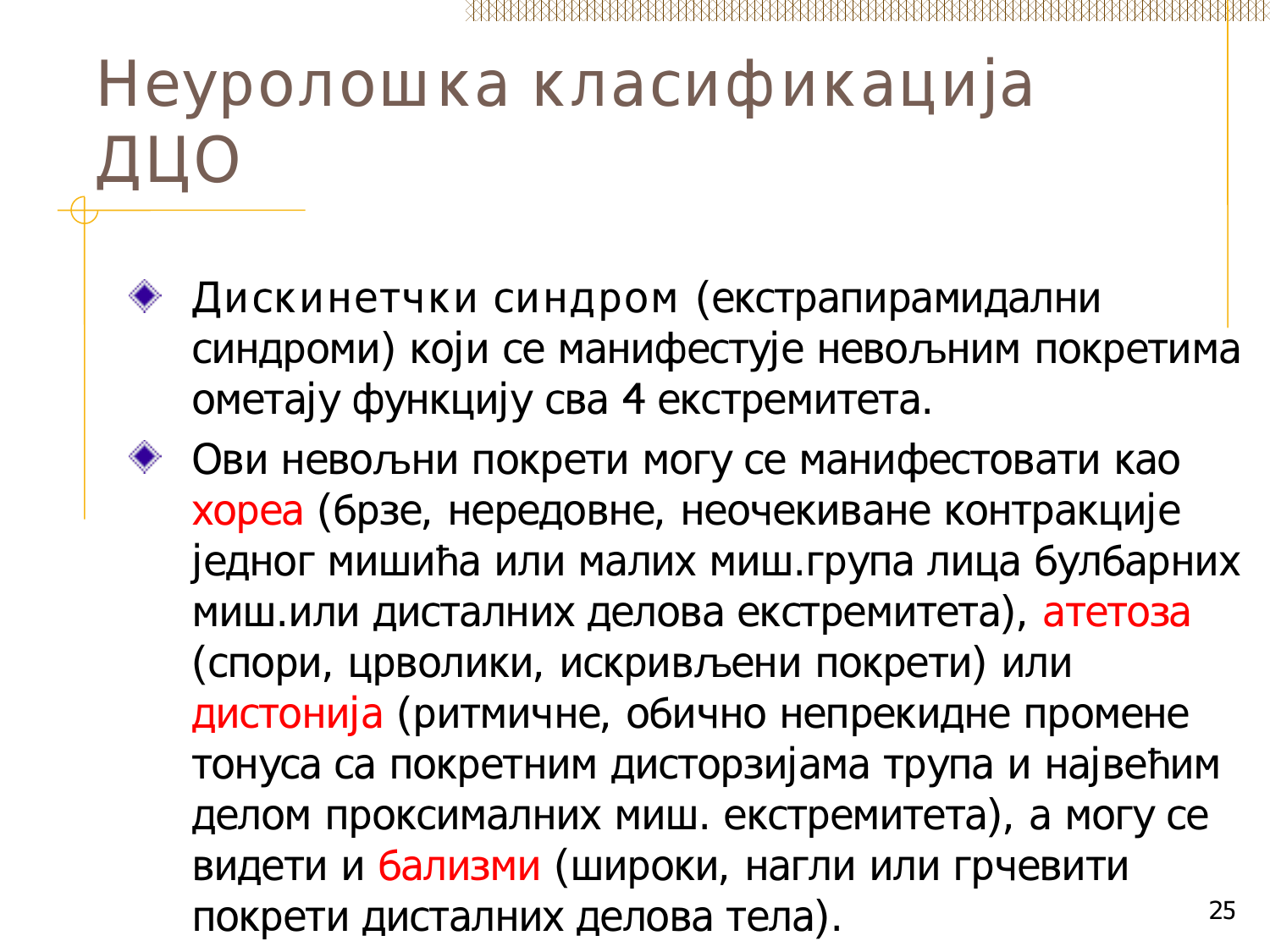

# Неуролошка класификација ДЦО
Дискинетчки синдром (екстрапирамидални синдроми) који се манифестује невољним покретима ометају функцију сва 4 екстремитета.
Ови невољни покрети могу се манифестовати као хореа (брзе, нередовне, неочекиване контракције једног мишића или малих миш.група лица булбарних миш.или дисталних делова екстремитета), атетоза (спори, црволики, искривљени покрети) или дистонија (ритмичне, обично непрекидне промене тонуса са покретним дисторзијама трупа и највећим делом проксималних миш. екстремитета), а могу се видети и бализми (широки, нагли или грчевити покрети дисталних делова тела).
25